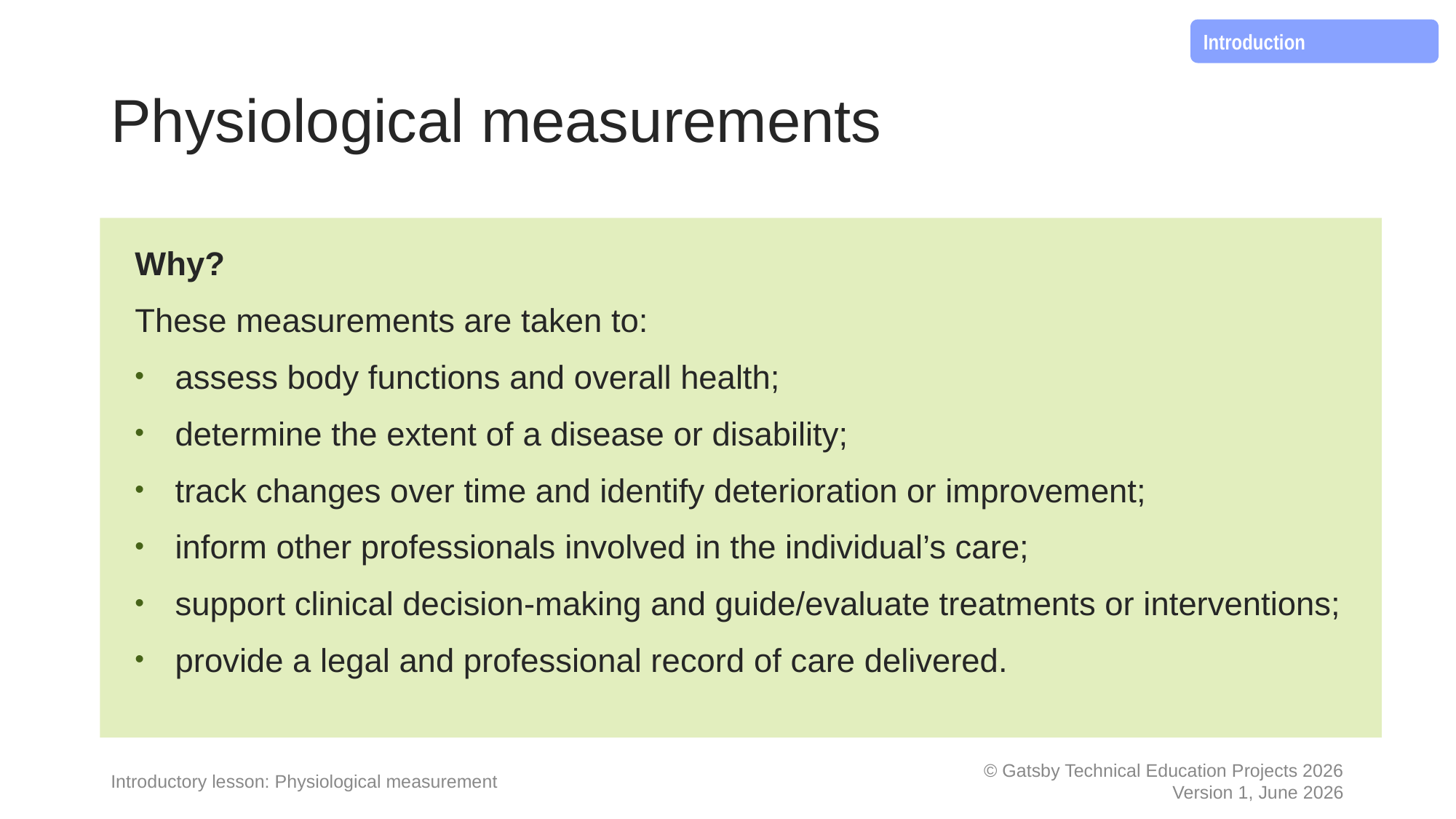

Introduction
# Physiological measurements
Why?
These measurements are taken to:
assess body functions and overall health;
determine the extent of a disease or disability;
track changes over time and identify deterioration or improvement;
inform other professionals involved in the individual’s care;
support clinical decision-making and guide/evaluate treatments or interventions;
provide a legal and professional record of care delivered.